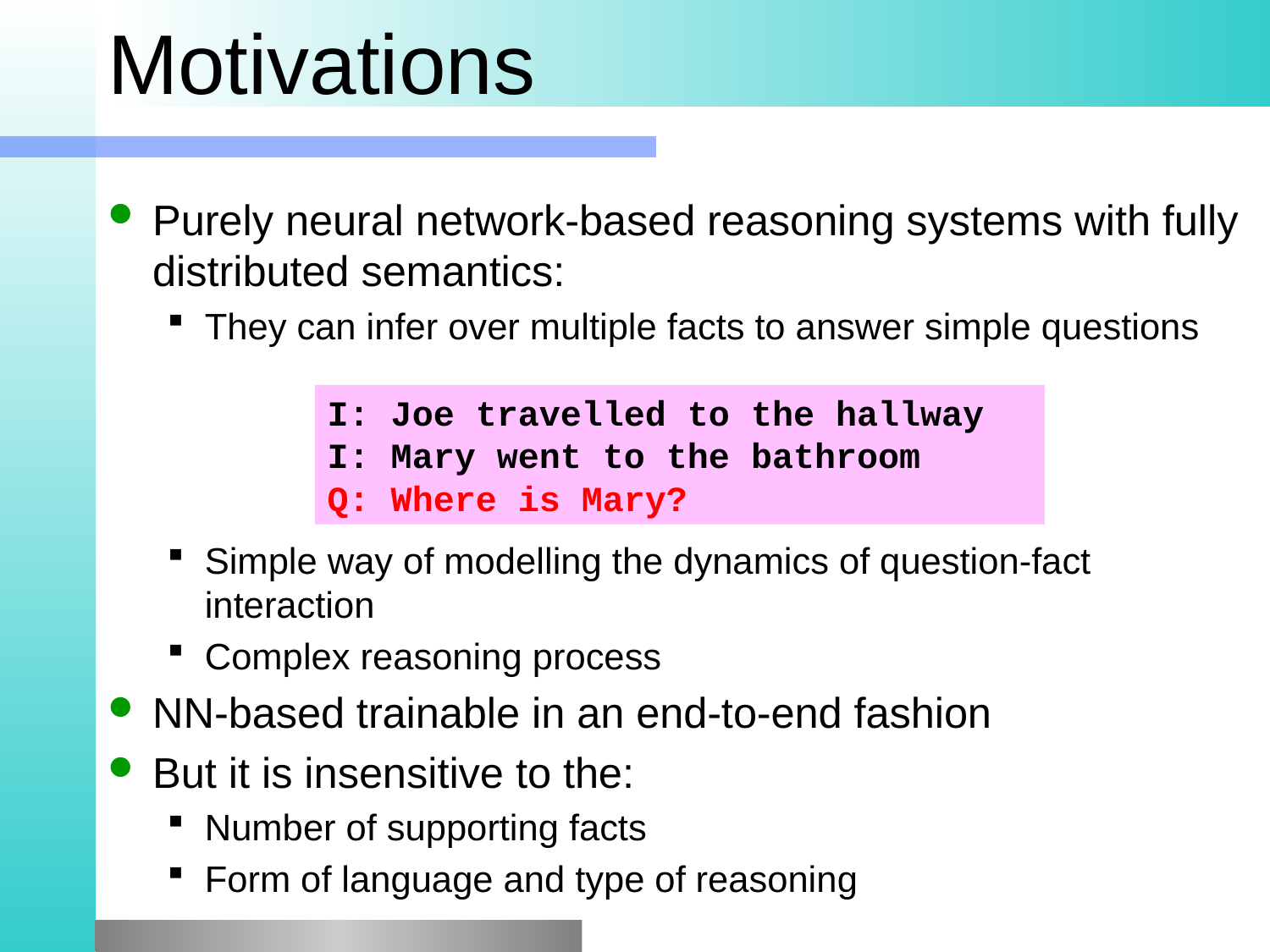

# Motivations
Purely neural network-based reasoning systems with fully distributed semantics:
They can infer over multiple facts to answer simple questions

Simple way of modelling the dynamics of question-fact interaction
Complex reasoning process
NN-based trainable in an end-to-end fashion
But it is insensitive to the:
Number of supporting facts
Form of language and type of reasoning
I: Joe travelled to the hallway
I: Mary went to the bathroom
Q: Where is Mary?